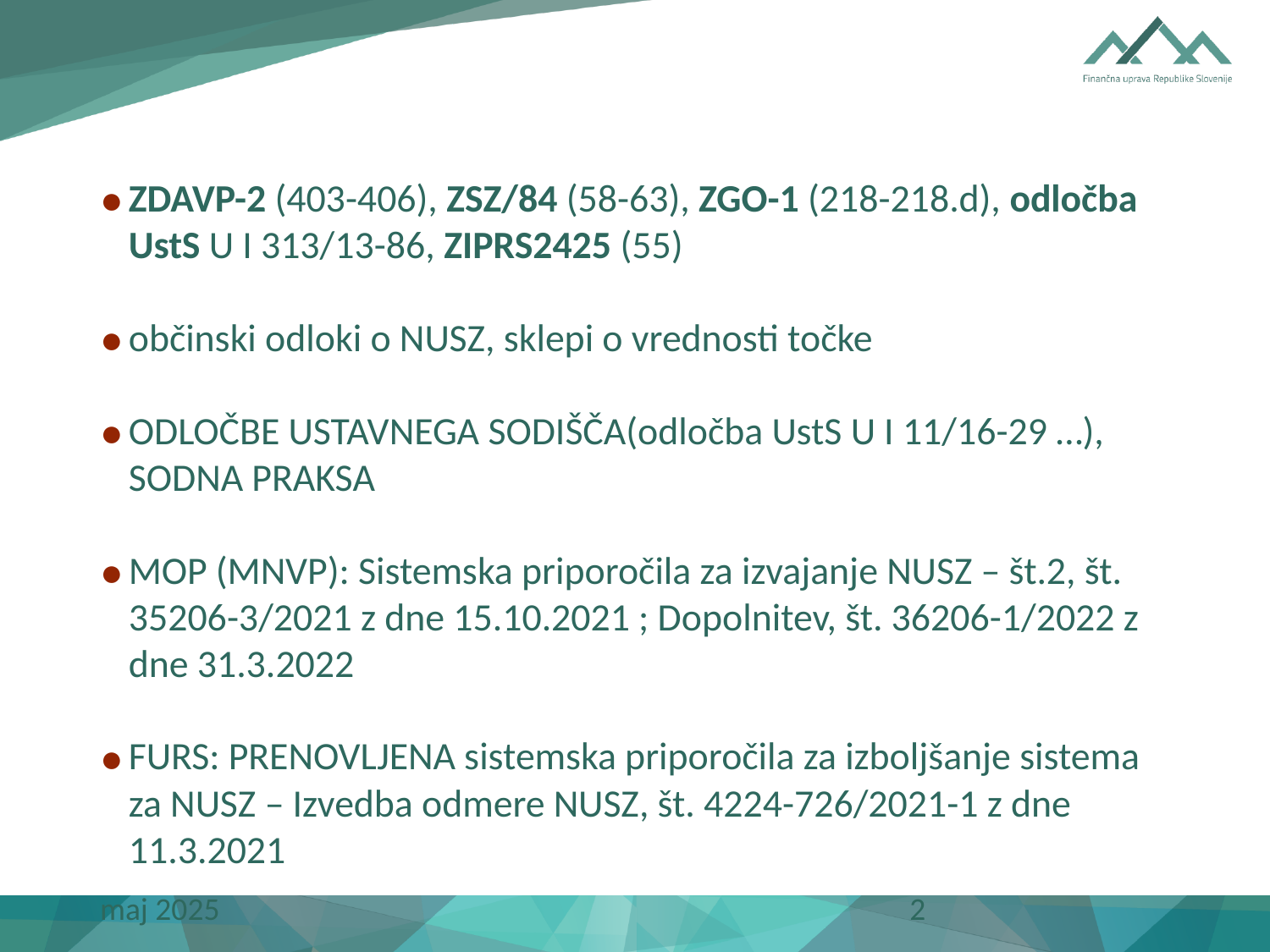

ZDAVP-2 (403-406), ZSZ/84 (58-63), ZGO-1 (218-218.d), odločba UstS U I 313/13-86, ZIPRS2425 (55)

občinski odloki o NUSZ, sklepi o vrednosti točke

ODLOČBE USTAVNEGA SODIŠČA(odločba UstS U I 11/16-29 …), SODNA PRAKSA

MOP (MNVP): Sistemska priporočila za izvajanje NUSZ – št.2, št. 35206-3/2021 z dne 15.10.2021 ; Dopolnitev, št. 36206-1/2022 z dne 31.3.2022

FURS: PRENOVLJENA sistemska priporočila za izboljšanje sistema za NUSZ – Izvedba odmere NUSZ, št. 4224-726/2021-1 z dne 11.3.2021

maj 2025
2